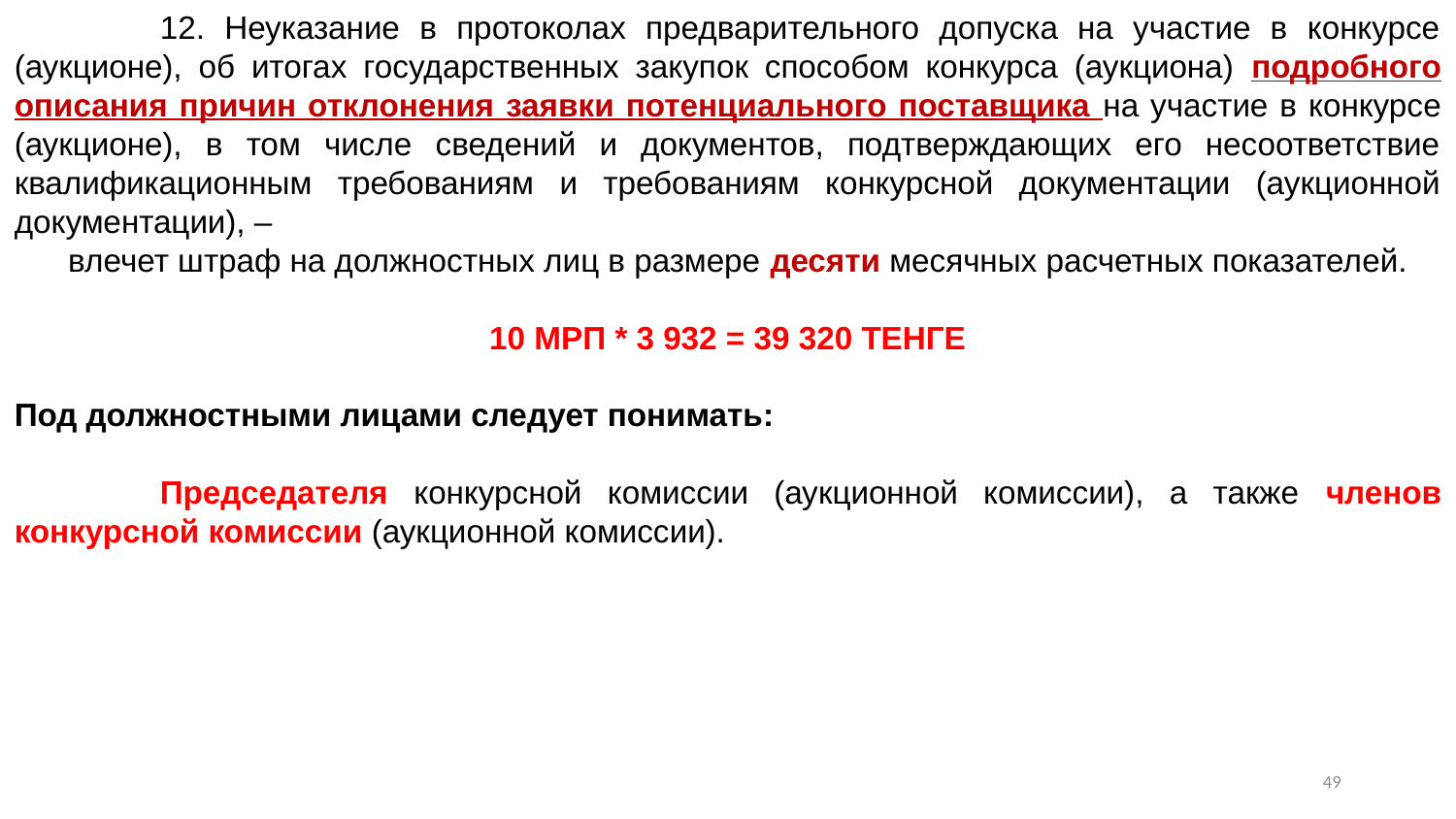

12. Неуказание в протоколах предварительного допуска на участие в конкурсе (аукционе), об итогах государственных закупок способом конкурса (аукциона) подробного описания причин отклонения заявки потенциального поставщика на участие в конкурсе (аукционе), в том числе сведений и документов, подтверждающих его несоответствие квалификационным требованиям и требованиям конкурсной документации (аукционной документации), –
      влечет штраф на должностных лиц в размере десяти месячных расчетных показателей.

10 МРП * 3 932 = 39 320 ТЕНГЕ

Под должностными лицами следует понимать:

	Председателя конкурсной комиссии (аукционной комиссии), а также членов конкурсной комиссии (аукционной комиссии).

49